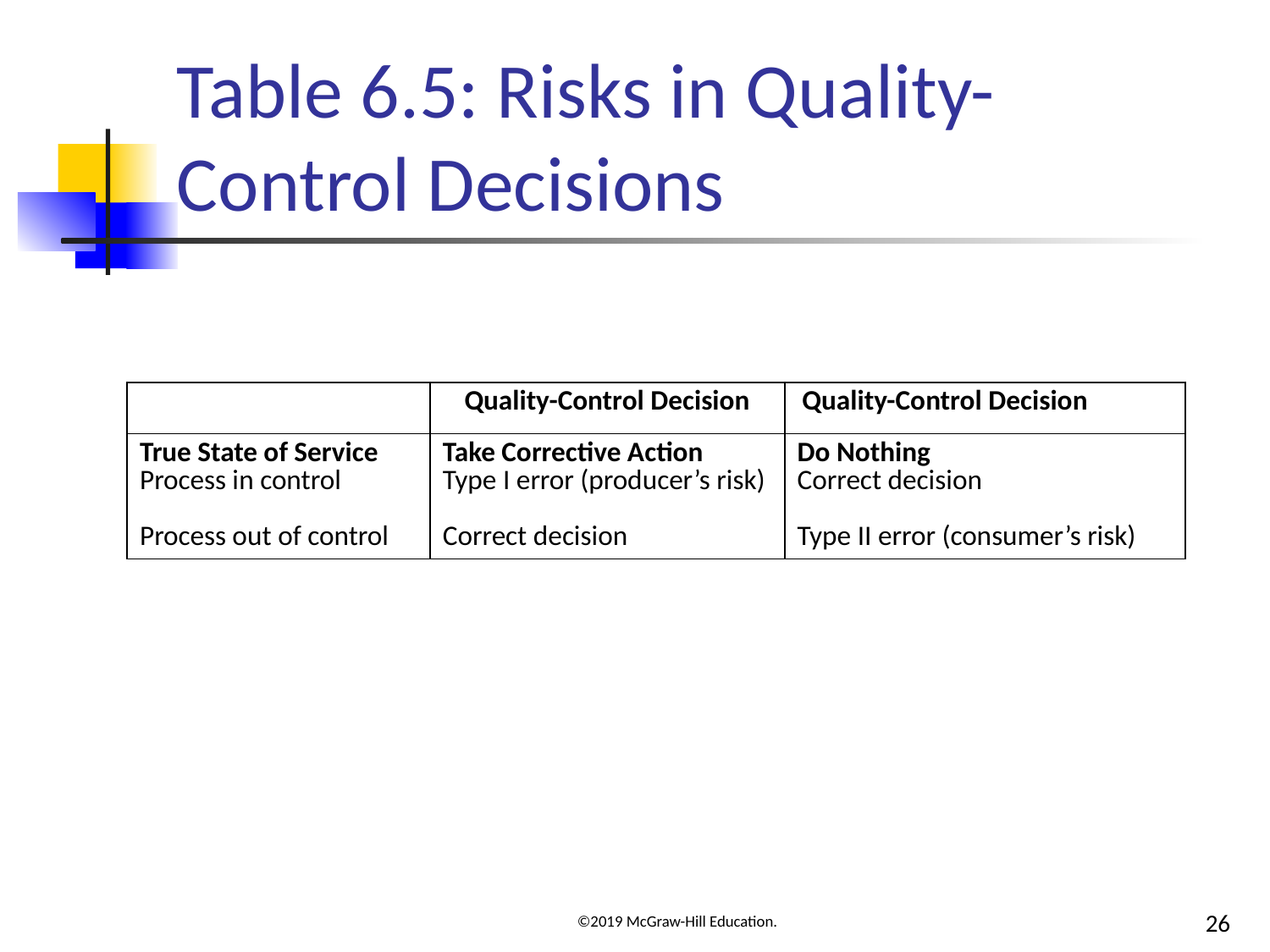

# Table 6.5: Risks in Quality-Control Decisions
| Blank | Quality-Control Decision | Quality-Control Decisionecision |
| --- | --- | --- |
| True State of Service Process in control Process out of control | Take Corrective Action Type I error (producer’s risk) Correct decision | Do Nothing Correct decision Type II error (consumer’s risk) |